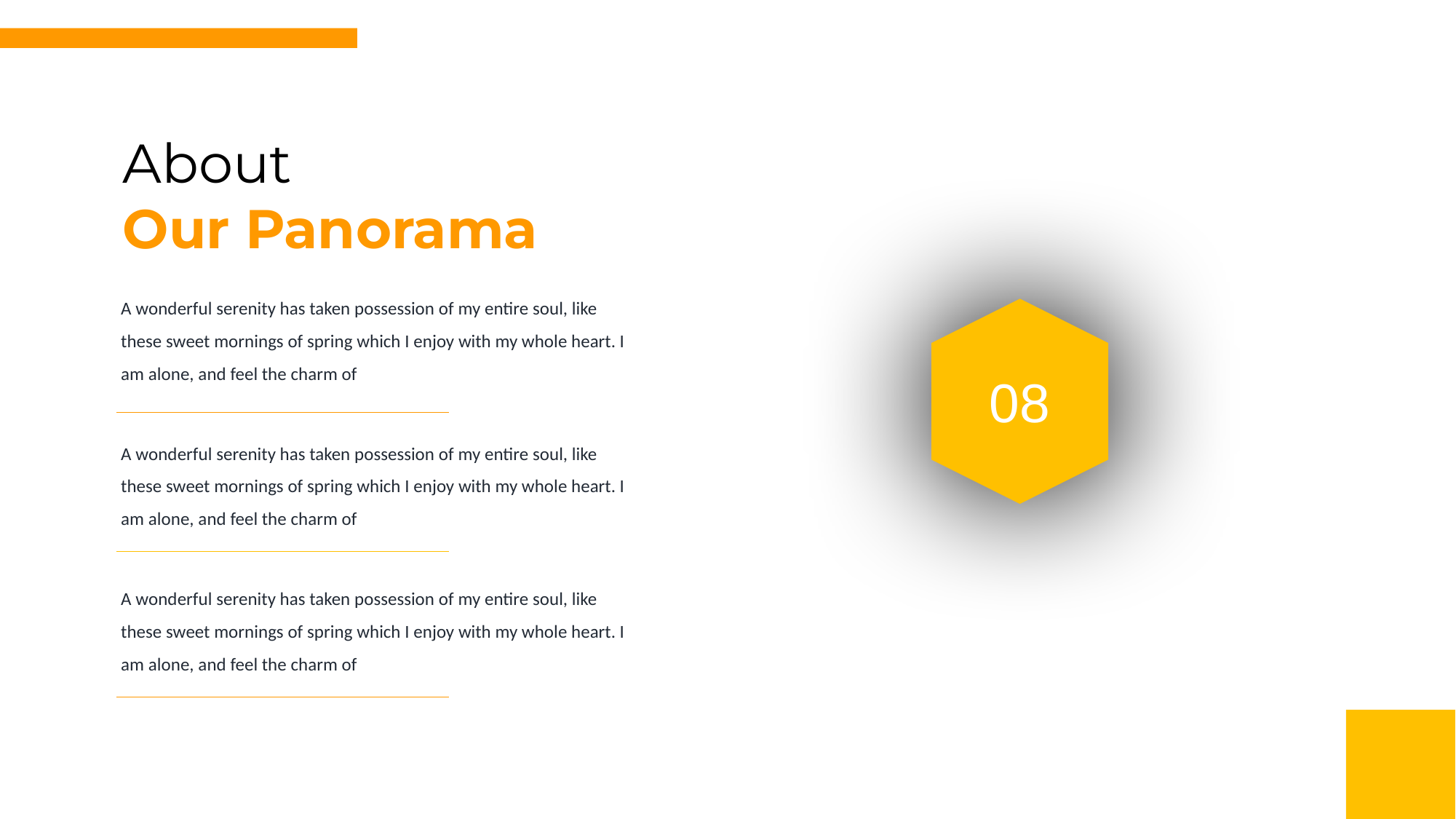

About
Our Panorama
A wonderful serenity has taken possession of my entire soul, like these sweet mornings of spring which I enjoy with my whole heart. I am alone, and feel the charm of

08
A wonderful serenity has taken possession of my entire soul, like these sweet mornings of spring which I enjoy with my whole heart. I am alone, and feel the charm of

A wonderful serenity has taken possession of my entire soul, like these sweet mornings of spring which I enjoy with my whole heart. I am alone, and feel the charm of